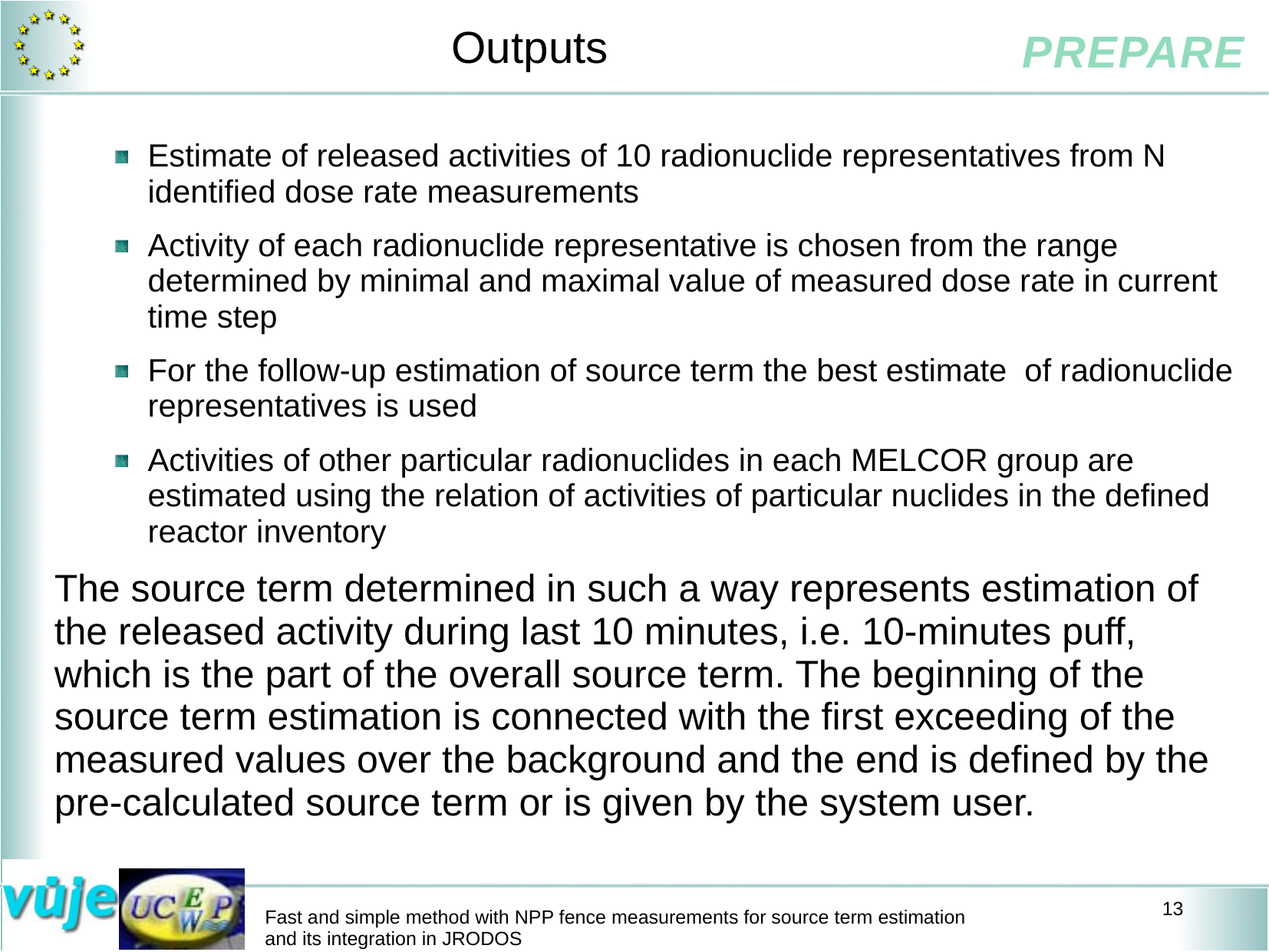

# Outputs
Estimate of released activities of 10 radionuclide representatives from N identified dose rate measurements
Activity of each radionuclide representative is chosen from the range determined by minimal and maximal value of measured dose rate in current time step
For the follow-up estimation of source term the best estimate  of radionuclide representatives is used
Activities of other particular radionuclides in each MELCOR group are estimated using the relation of activities of particular nuclides in the defined reactor inventory
The source term determined in such a way represents estimation of the released activity during last 10 minutes, i.e. 10-minutes puff, which is the part of the overall source term. The beginning of the source term estimation is connected with the first exceeding of the measured values over the background and the end is defined by the pre-calculated source term or is given by the system user.